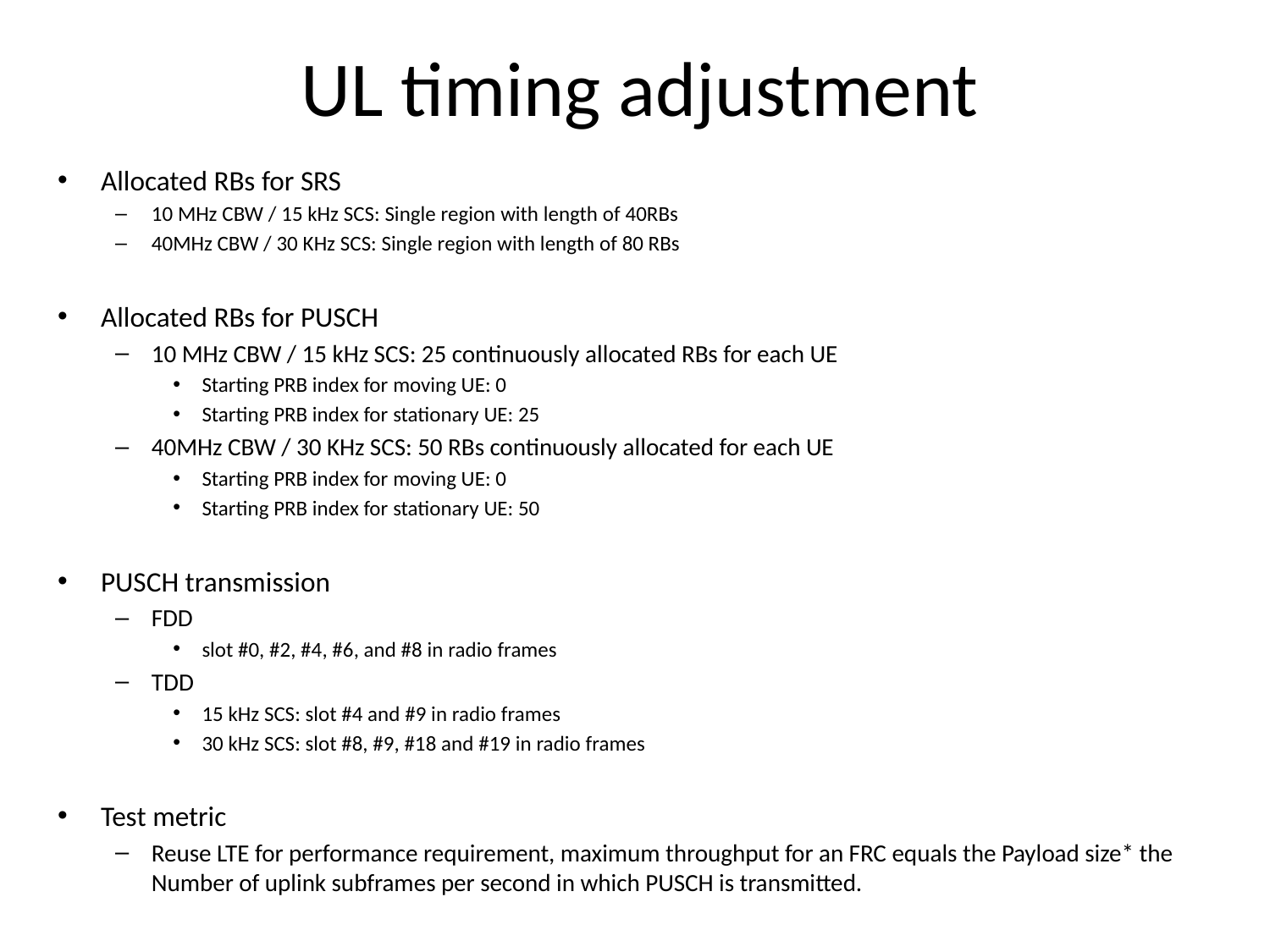

# UL timing adjustment
Allocated RBs for SRS
10 MHz CBW / 15 kHz SCS: Single region with length of 40RBs
40MHz CBW / 30 KHz SCS: Single region with length of 80 RBs

Allocated RBs for PUSCH
10 MHz CBW / 15 kHz SCS: 25 continuously allocated RBs for each UE
Starting PRB index for moving UE: 0
Starting PRB index for stationary UE: 25
40MHz CBW / 30 KHz SCS: 50 RBs continuously allocated for each UE
Starting PRB index for moving UE: 0
Starting PRB index for stationary UE: 50

PUSCH transmission
FDD
slot #0, #2, #4, #6, and #8 in radio frames
TDD
15 kHz SCS: slot #4 and #9 in radio frames
30 kHz SCS: slot #8, #9, #18 and #19 in radio frames

Test metric
Reuse LTE for performance requirement, maximum throughput for an FRC equals the Payload size* the Number of uplink subframes per second in which PUSCH is transmitted.